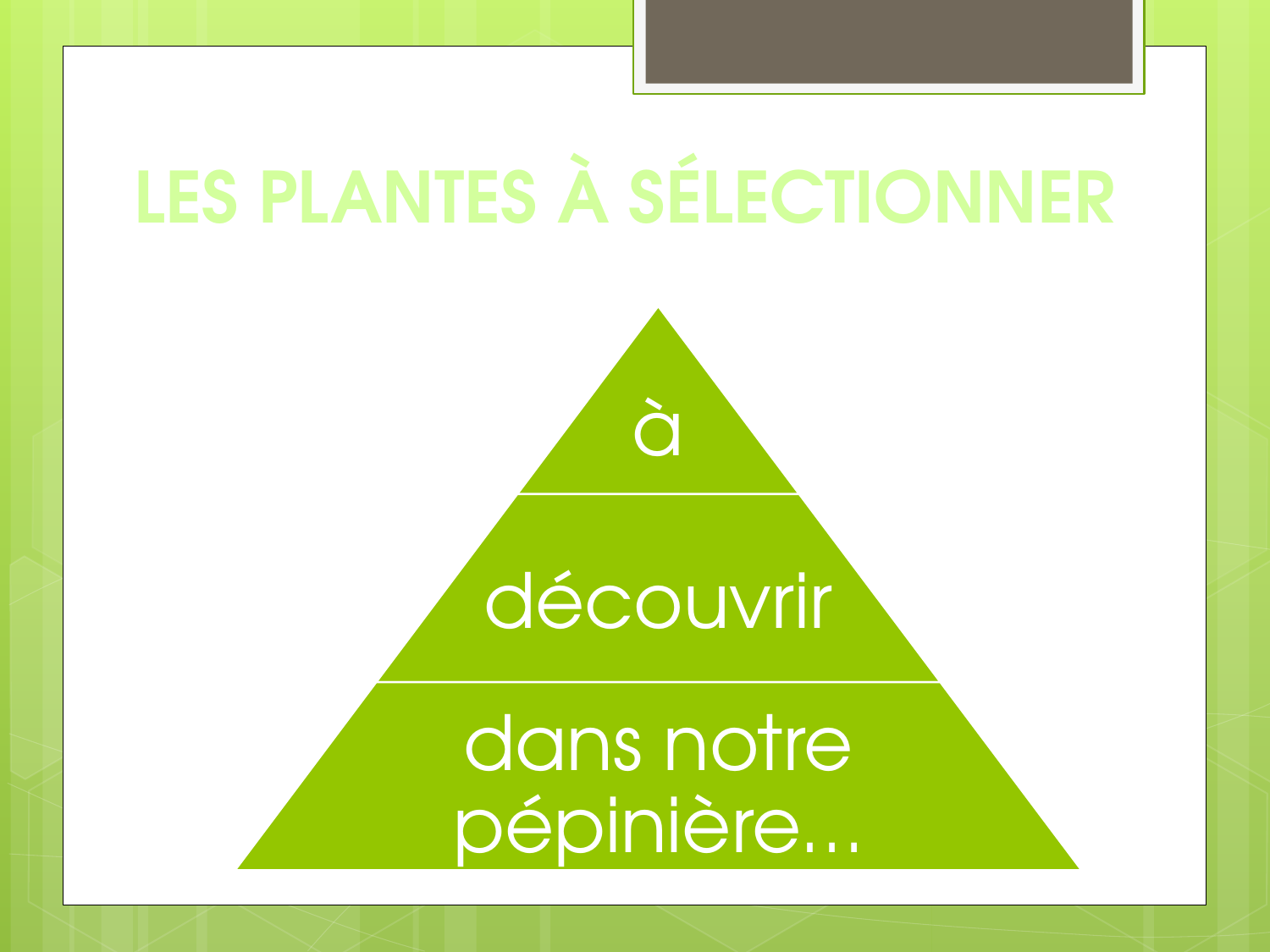

LES PLANTES À SÉLECTIONNER
à
découvrir
dans notre pépinière…